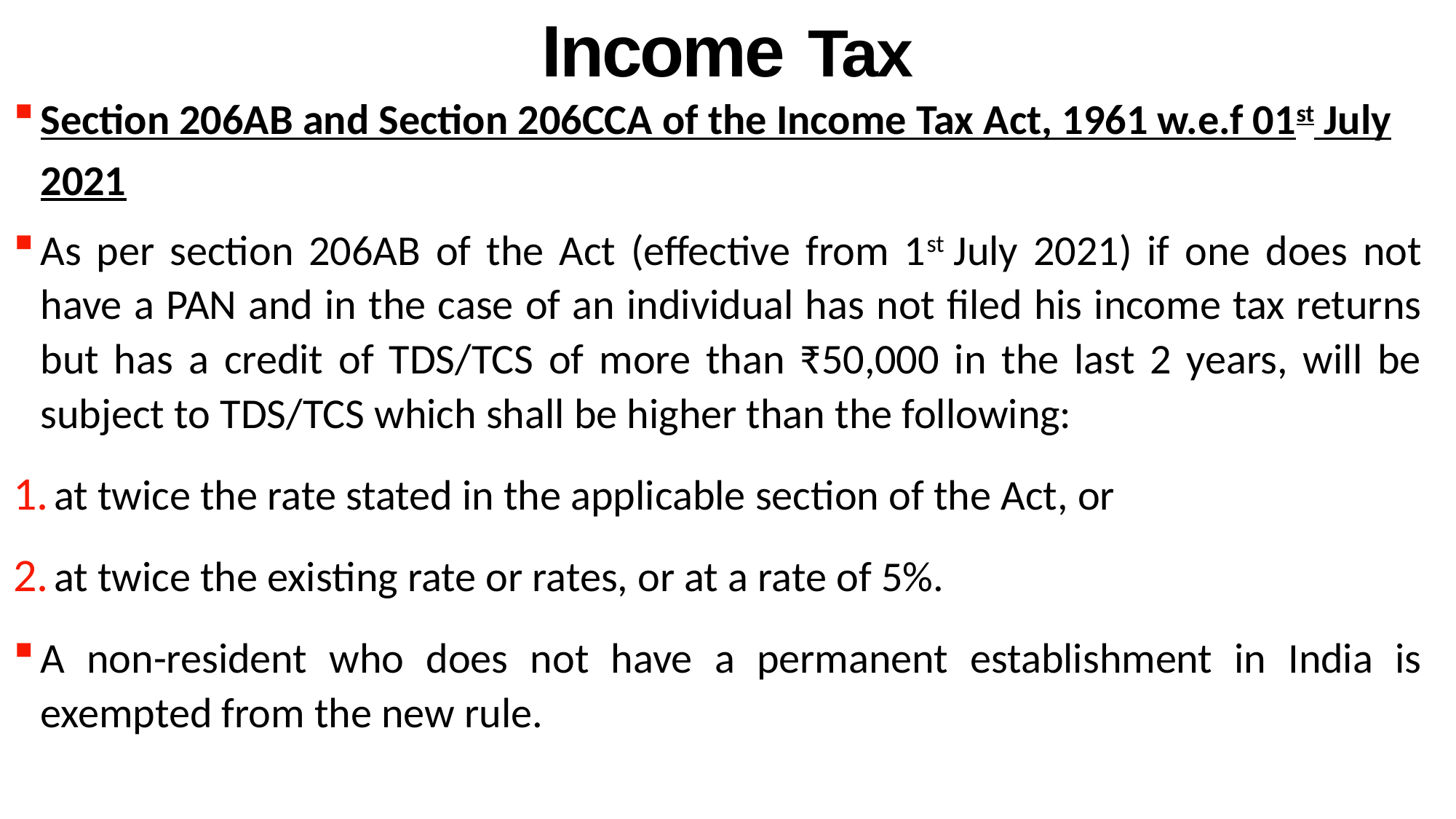

Income Tax
Section 206AB and Section 206CCA of the Income Tax Act, 1961 w.e.f 01st July 2021
As per section 206AB of the Act (effective from 1st July 2021) if one does not have a PAN and in the case of an individual has not filed his income tax returns but has a credit of TDS/TCS of more than ₹50,000 in the last 2 years, will be subject to TDS/TCS which shall be higher than the following:
at twice the rate stated in the applicable section of the Act, or
at twice the existing rate or rates, or at a rate of 5%.
A non-resident who does not have a permanent establishment in India is exempted from the new rule.